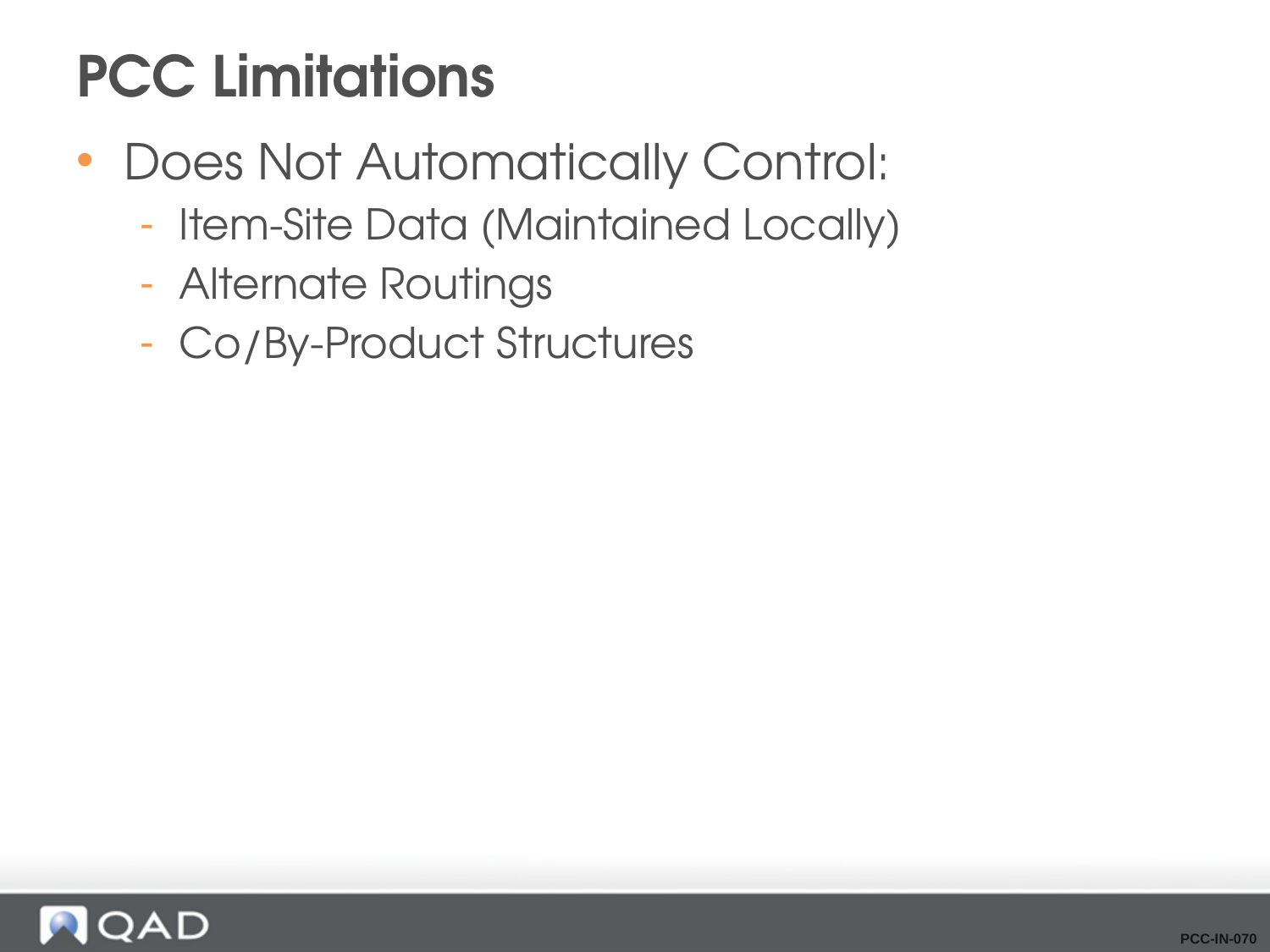

# PCC Limitations
Does Not Automatically Control:
Item-Site Data (Maintained Locally)
Alternate Routings
Co/By-Product Structures
PCC-IN-070